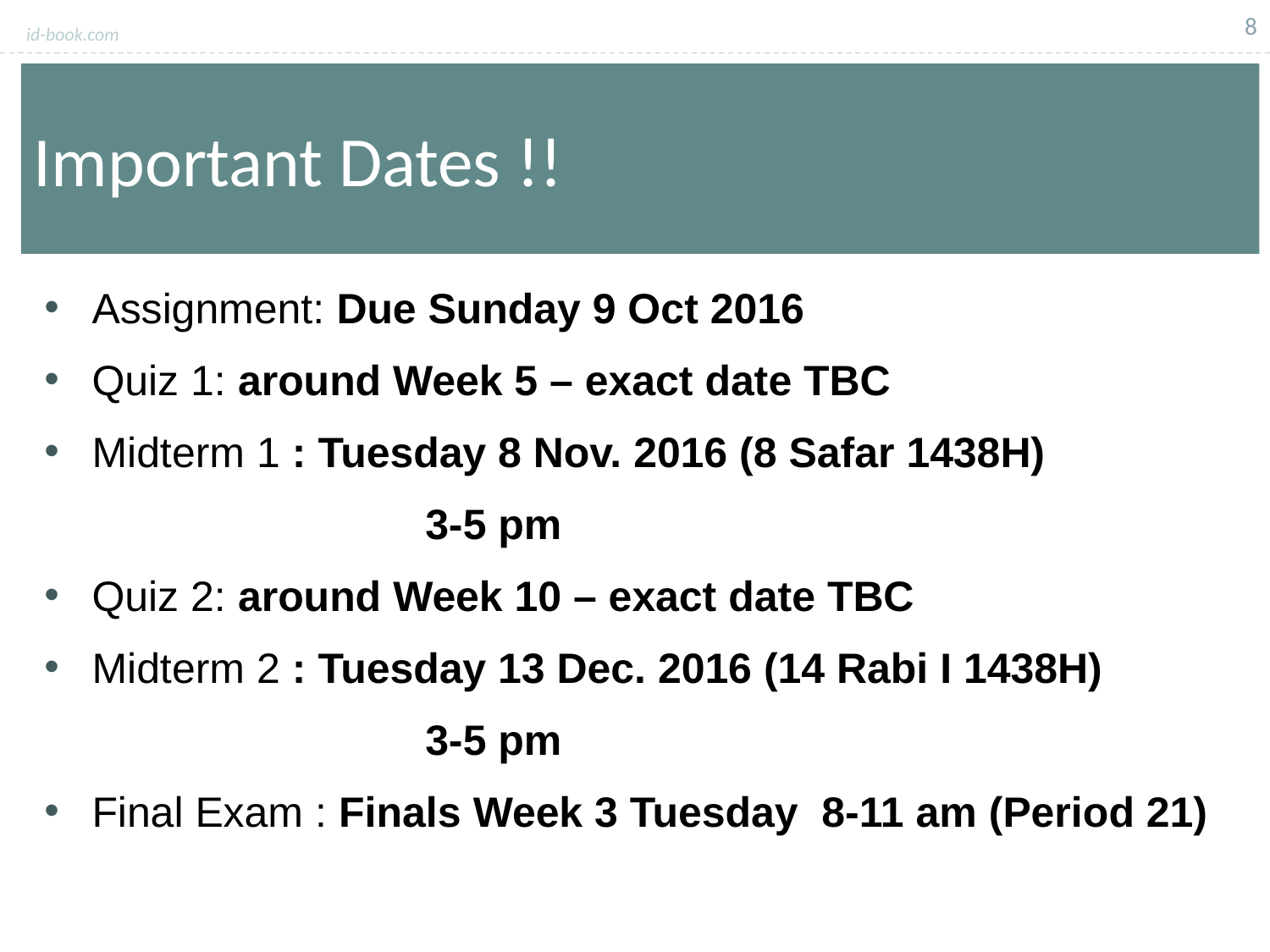

8
Important Dates !!
Assignment: Due Sunday 9 Oct 2016
Quiz 1: around Week 5 – exact date TBC
Midterm 1 : Tuesday 8 Nov. 2016 (8 Safar 1438H)
	3-5 pm
Quiz 2: around Week 10 – exact date TBC
Midterm 2 : Tuesday 13 Dec. 2016 (14 Rabi I 1438H)
	3-5 pm
Final Exam : Finals Week 3 Tuesday  8-11 am (Period 21)